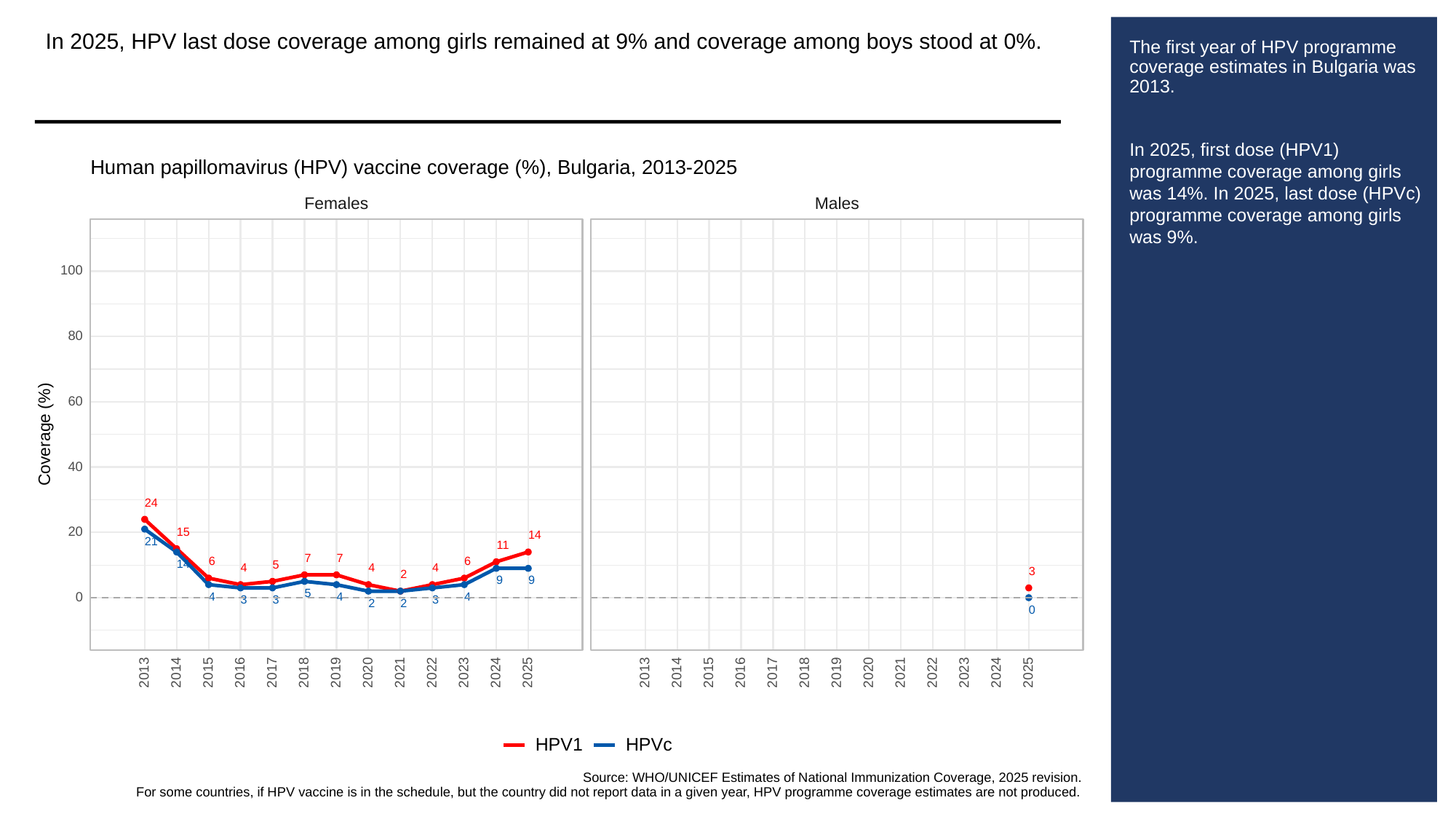

In 2025, HPV last dose coverage among girls remained at 9% and coverage among boys stood at 0%.
# The first year of HPV programme coverage estimates in Bulgaria was 2013.

In 2025, first dose (HPV1) programme coverage among girls was 14%. In 2025, last dose (HPVc) programme coverage among girls was 9%.

Human papillomavirus (HPV) vaccine coverage (%), Bulgaria, 2013-2025
Females
Males

100

80

60

Coverage (%)

40

24

20
15

14

21
11

7
7
6
6

14
5
4
4
4

3
2

9
9

5
0
4
4
4

3
3
3

2
2
0

2013
2023
2013
2023
2014
2015
2016
2017
2018
2019
2020
2021
2022
2024
2025
2014
2015
2016
2017
2018
2019
2020
2021
2022
2024
2025
HPVc
HPV1

Source: WHO/UNICEF Estimates of National Immunization Coverage, 2025 revision.
For some countries, if HPV vaccine is in the schedule, but the country did not report data in a given year, HPV programme coverage estimates are not produced.